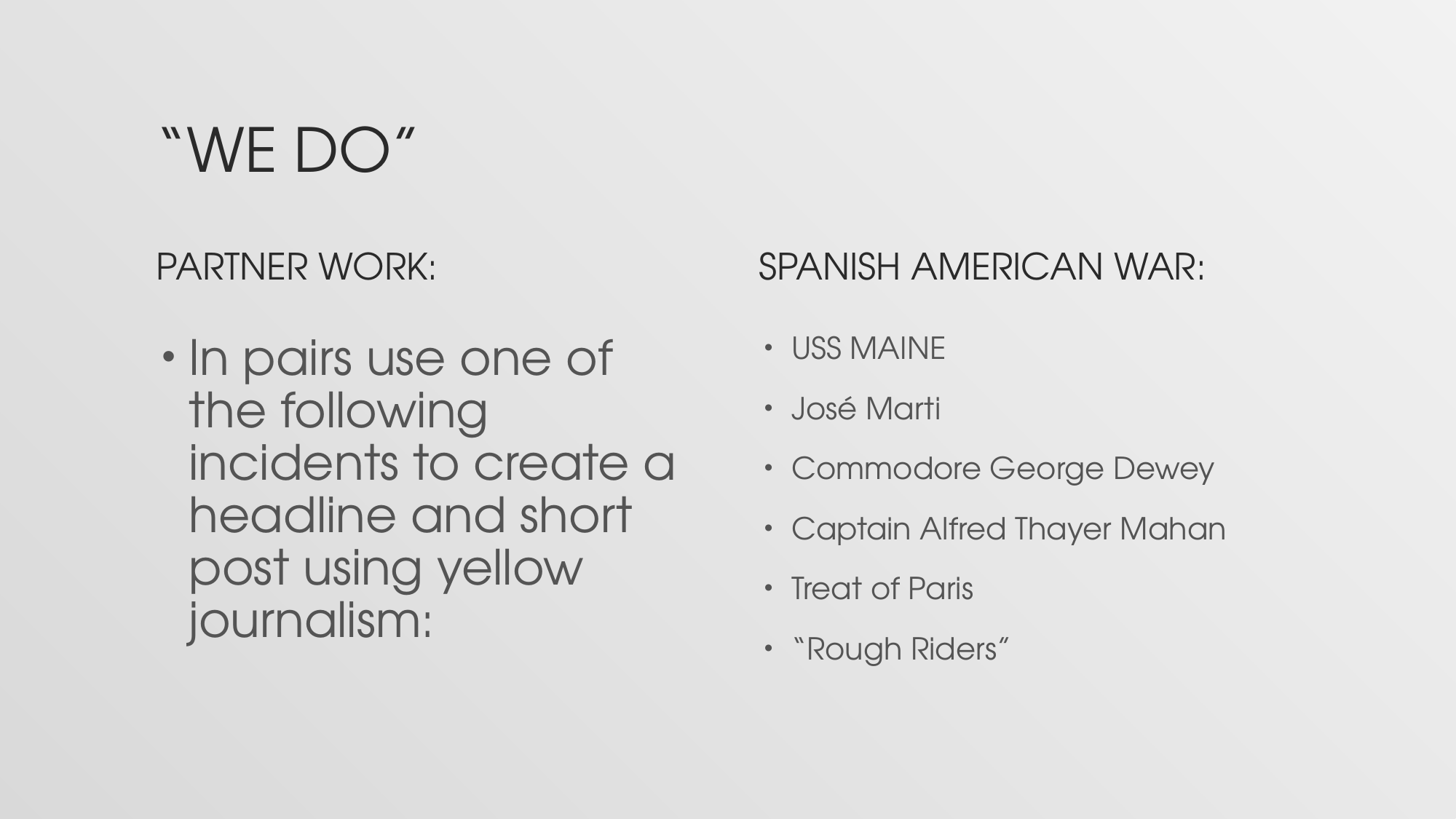

# “We DO”
Partner work:
Spanish American war:
In pairs use one of the following incidents to create a headline and short post using yellow journalism:

USS MAINE
José Marti
Commodore George Dewey
Captain Alfred Thayer Mahan
Treat of Paris
“Rough Riders”